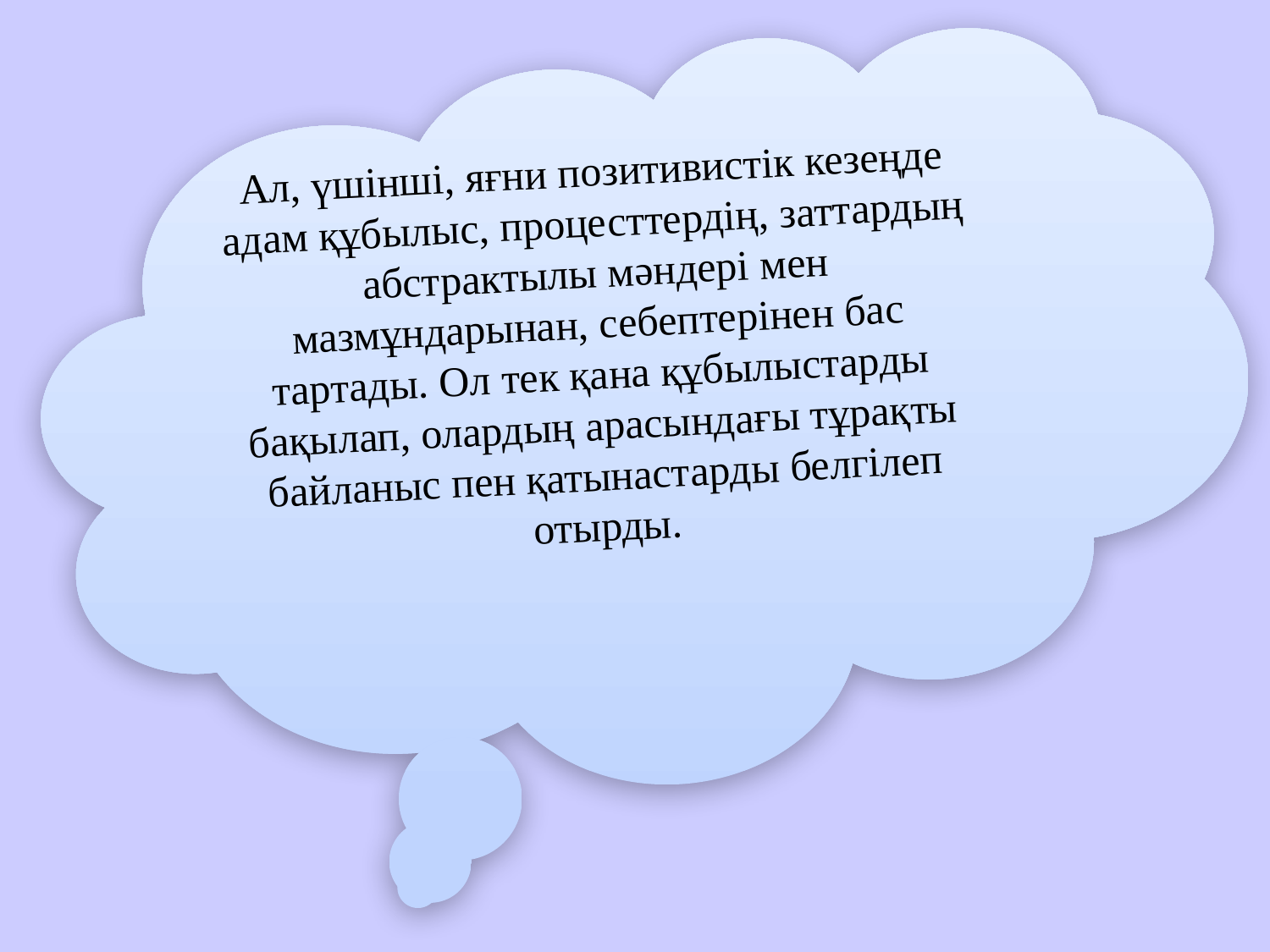

Ал, үшінші, яғни позитивистік кезеңде адам құбылыс, процесттердің, заттардың абстрактылы мәндері мен мазмұндарынан, себептерінен бас тартады. Ол тек қана құбылыстарды бақылап, олардың арасындағы тұрақты байланыс пен қатынастарды белгілеп отырды.